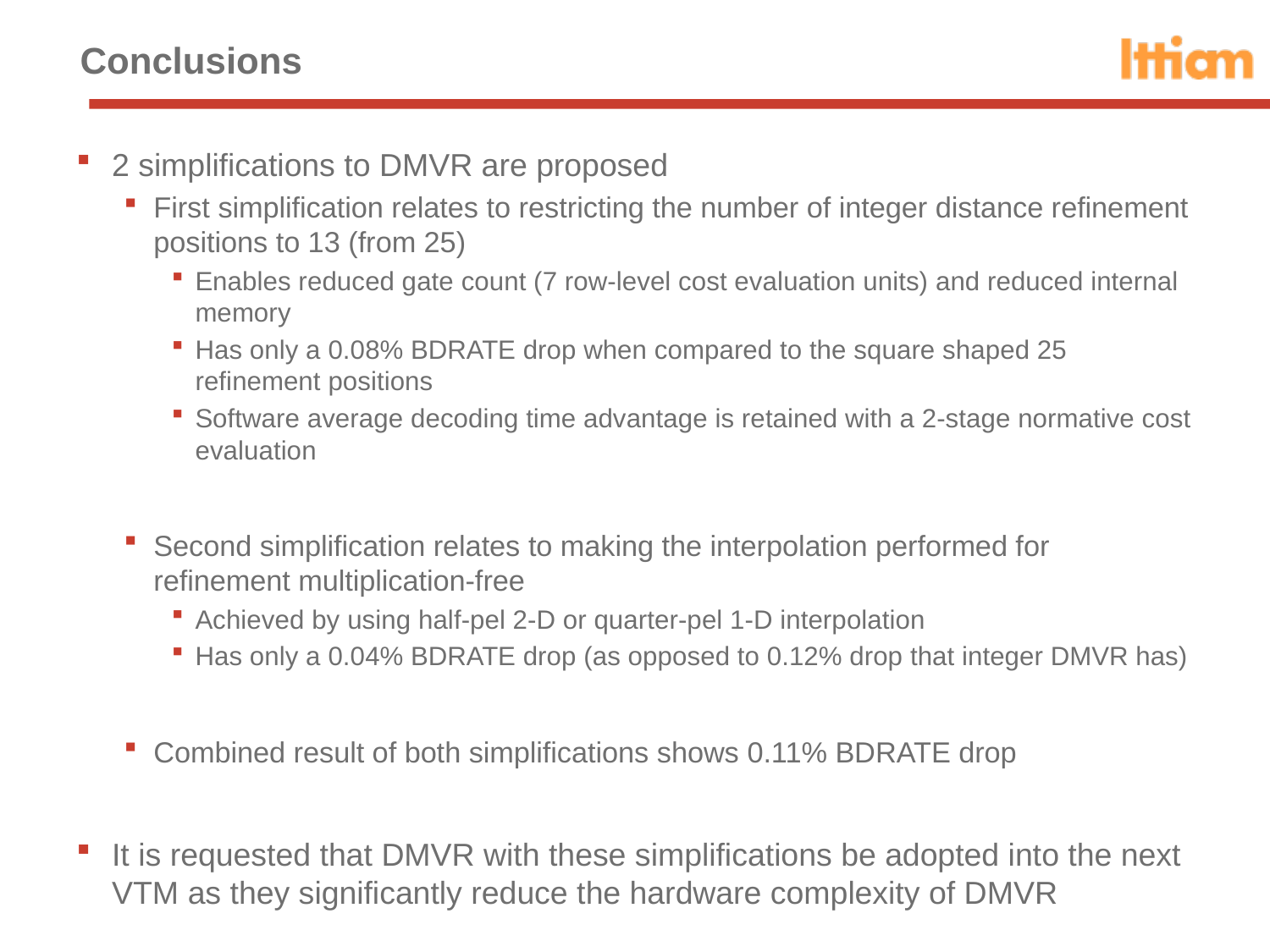

# Conclusions
2 simplifications to DMVR are proposed
First simplification relates to restricting the number of integer distance refinement positions to 13 (from 25)
Enables reduced gate count (7 row-level cost evaluation units) and reduced internal memory
Has only a 0.08% BDRATE drop when compared to the square shaped 25 refinement positions
Software average decoding time advantage is retained with a 2-stage normative cost evaluation

Second simplification relates to making the interpolation performed for refinement multiplication-free
Achieved by using half-pel 2-D or quarter-pel 1-D interpolation
Has only a 0.04% BDRATE drop (as opposed to 0.12% drop that integer DMVR has)

Combined result of both simplifications shows 0.11% BDRATE drop

It is requested that DMVR with these simplifications be adopted into the next VTM as they significantly reduce the hardware complexity of DMVR